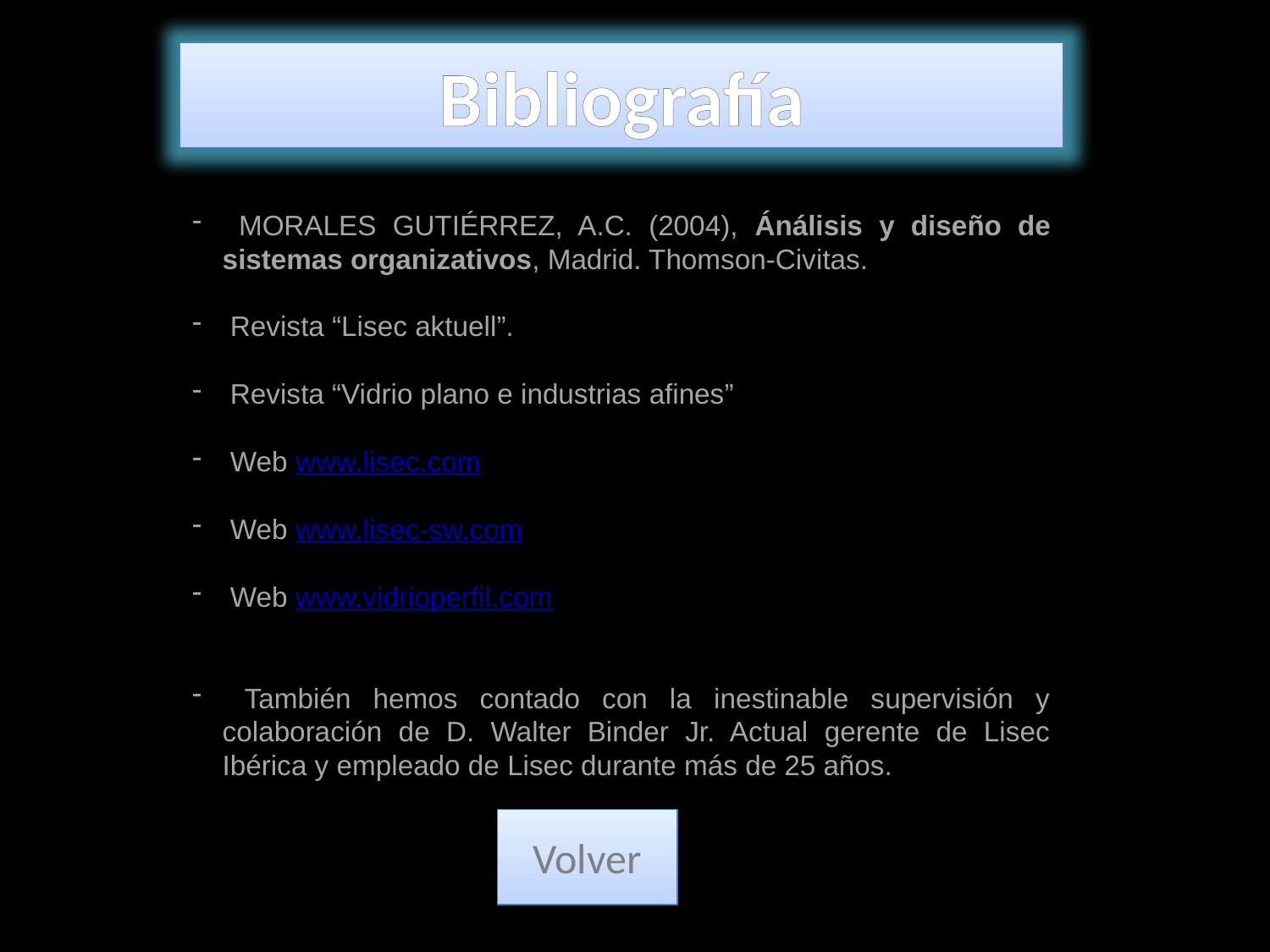

Bibliografía
 MORALES GUTIÉRREZ, A.C. (2004), Ánálisis y diseño de sistemas organizativos, Madrid. Thomson-Civitas.

 Revista “Lisec aktuell”.

 Revista “Vidrio plano e industrias afines”

 Web www.lisec.com

 Web www.lisec-sw.com

 Web www.vidrioperfil.com

 También hemos contado con la inestinable supervisión y colaboración de D. Walter Binder Jr. Actual gerente de Lisec Ibérica y empleado de Lisec durante más de 25 años.
Volver